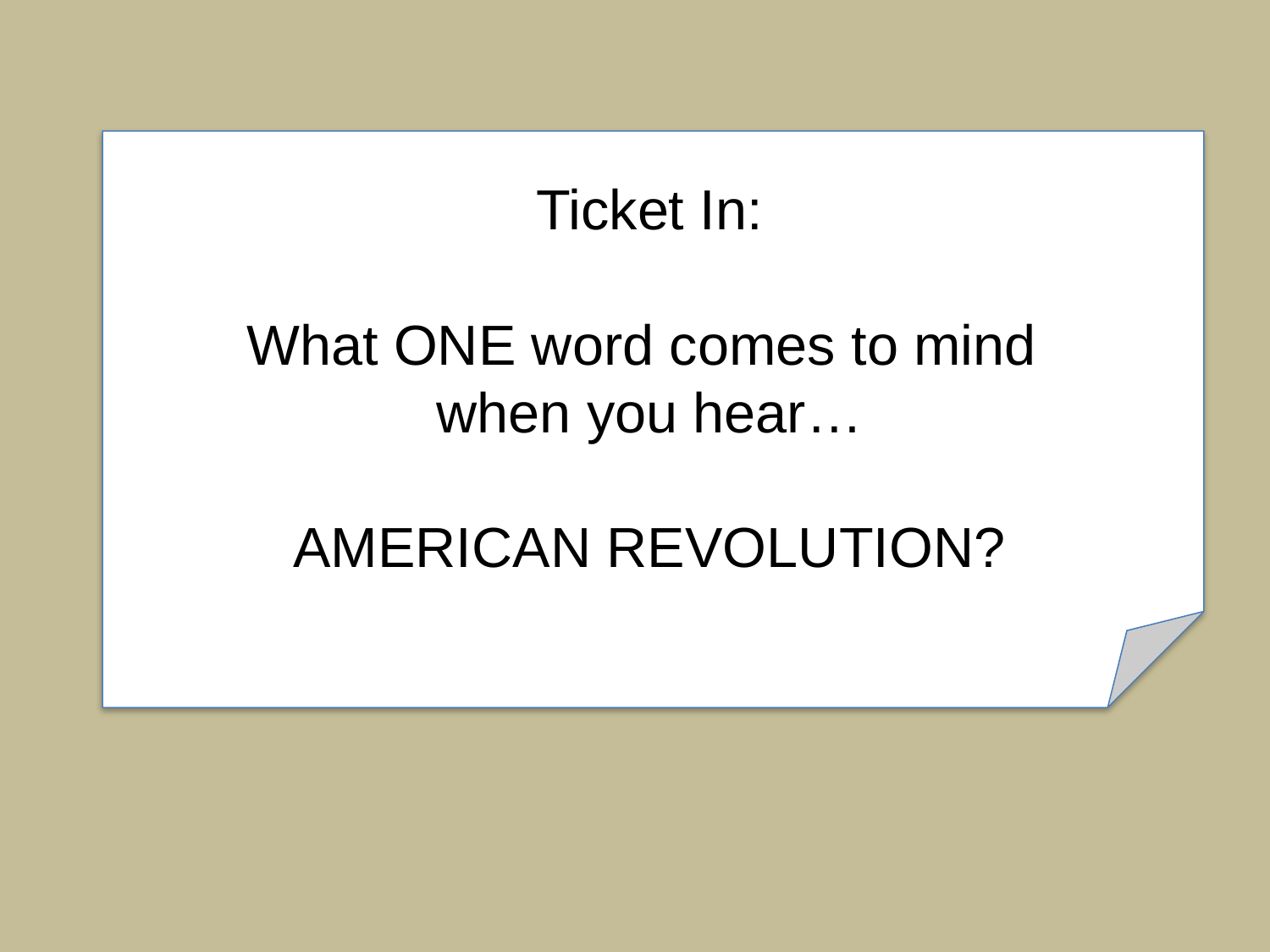

Ticket In:

What ONE word comes to mind
when you hear…

AMERICAN REVOLUTION?